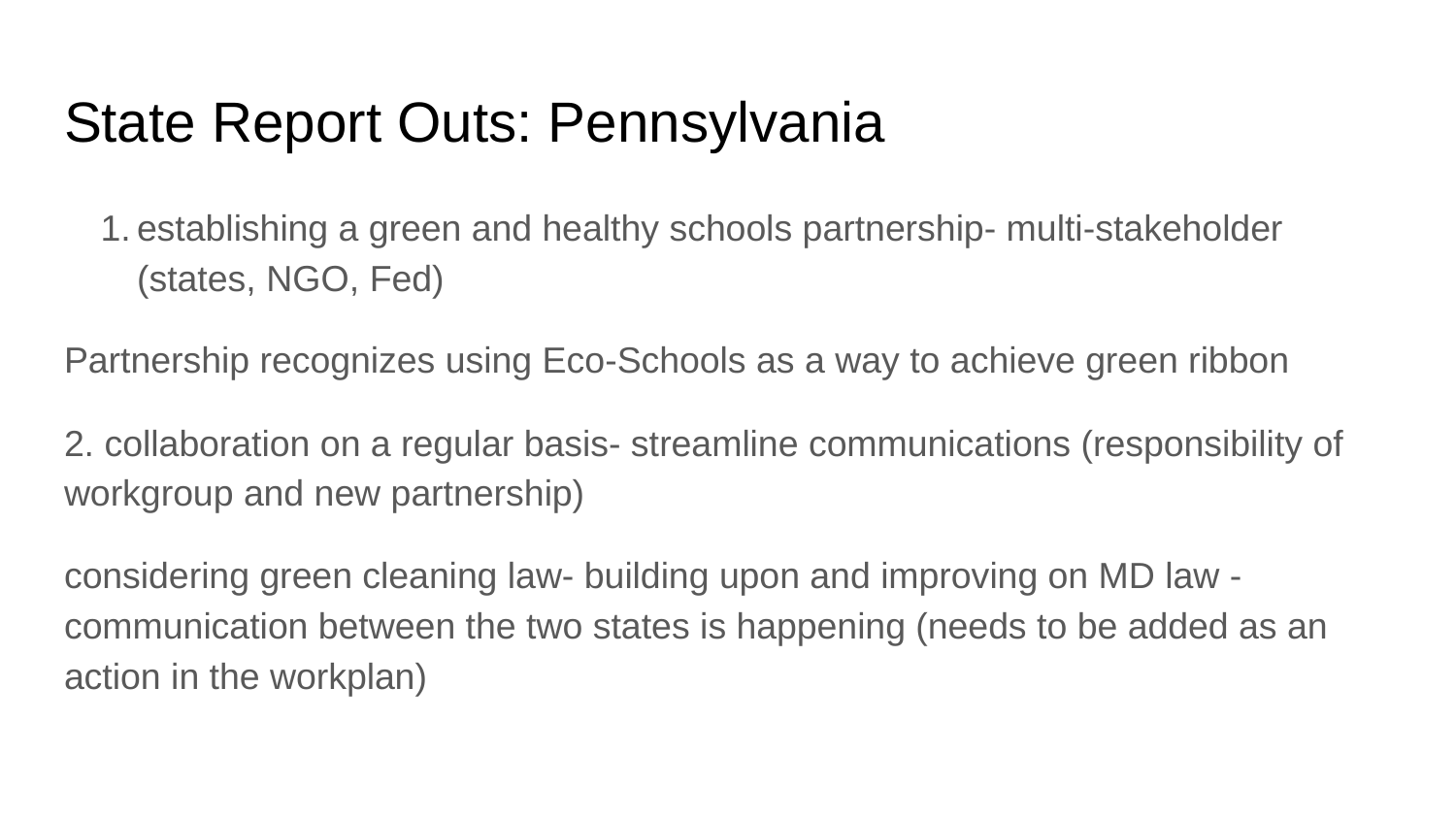

# State Report Outs: Pennsylvania
establishing a green and healthy schools partnership- multi-stakeholder (states, NGO, Fed)
Partnership recognizes using Eco-Schools as a way to achieve green ribbon
2. collaboration on a regular basis- streamline communications (responsibility of workgroup and new partnership)
considering green cleaning law- building upon and improving on MD law - communication between the two states is happening (needs to be added as an action in the workplan)